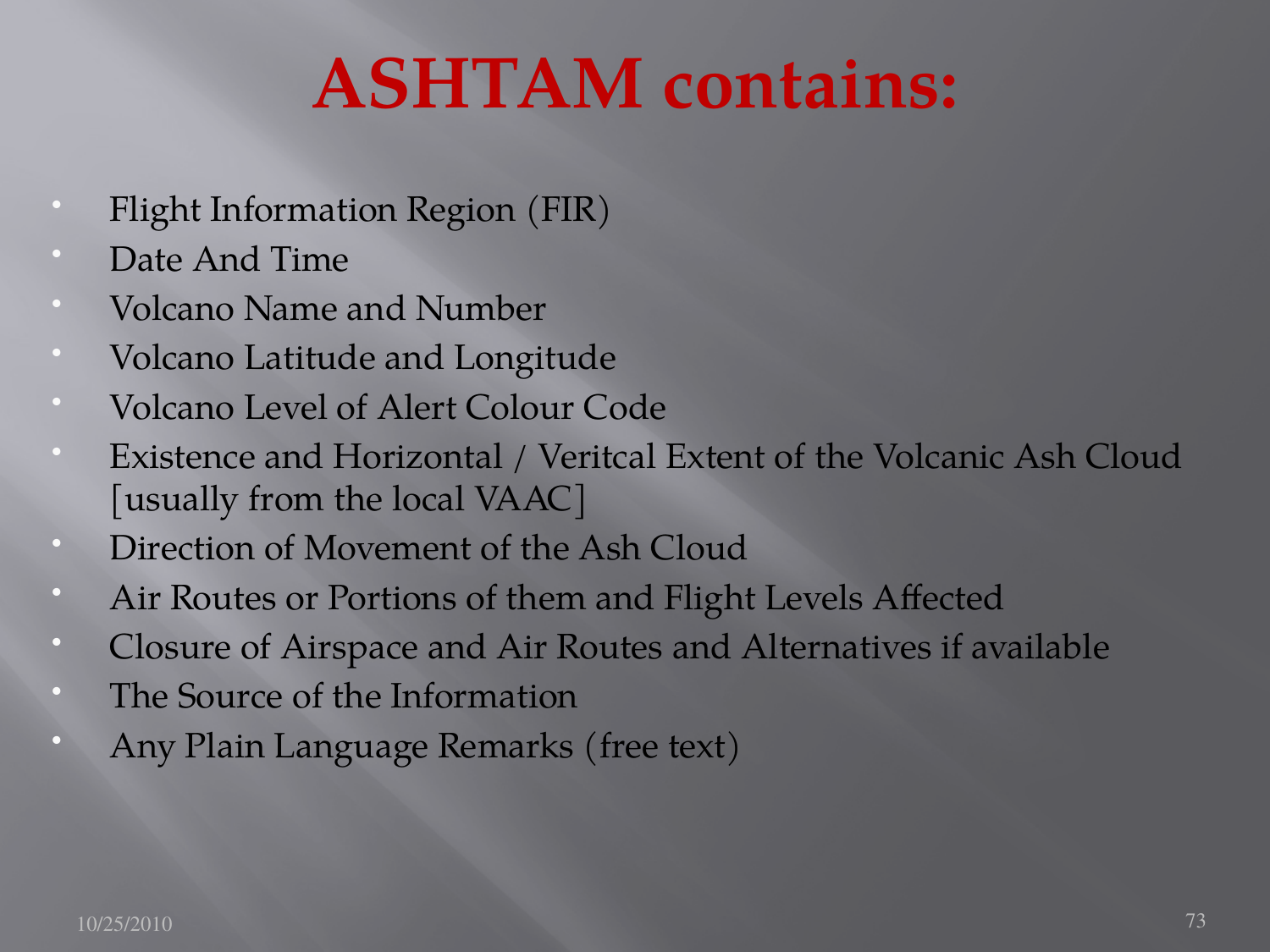

# ASHTAM contains:
Flight Information Region (FIR)
Date And Time
Volcano Name and Number
Volcano Latitude and Longitude
Volcano Level of Alert Colour Code
Existence and Horizontal / Veritcal Extent of the Volcanic Ash Cloud [usually from the local VAAC]
Direction of Movement of the Ash Cloud
Air Routes or Portions of them and Flight Levels Affected
Closure of Airspace and Air Routes and Alternatives if available
The Source of the Information
Any Plain Language Remarks (free text)

10/25/2010
73